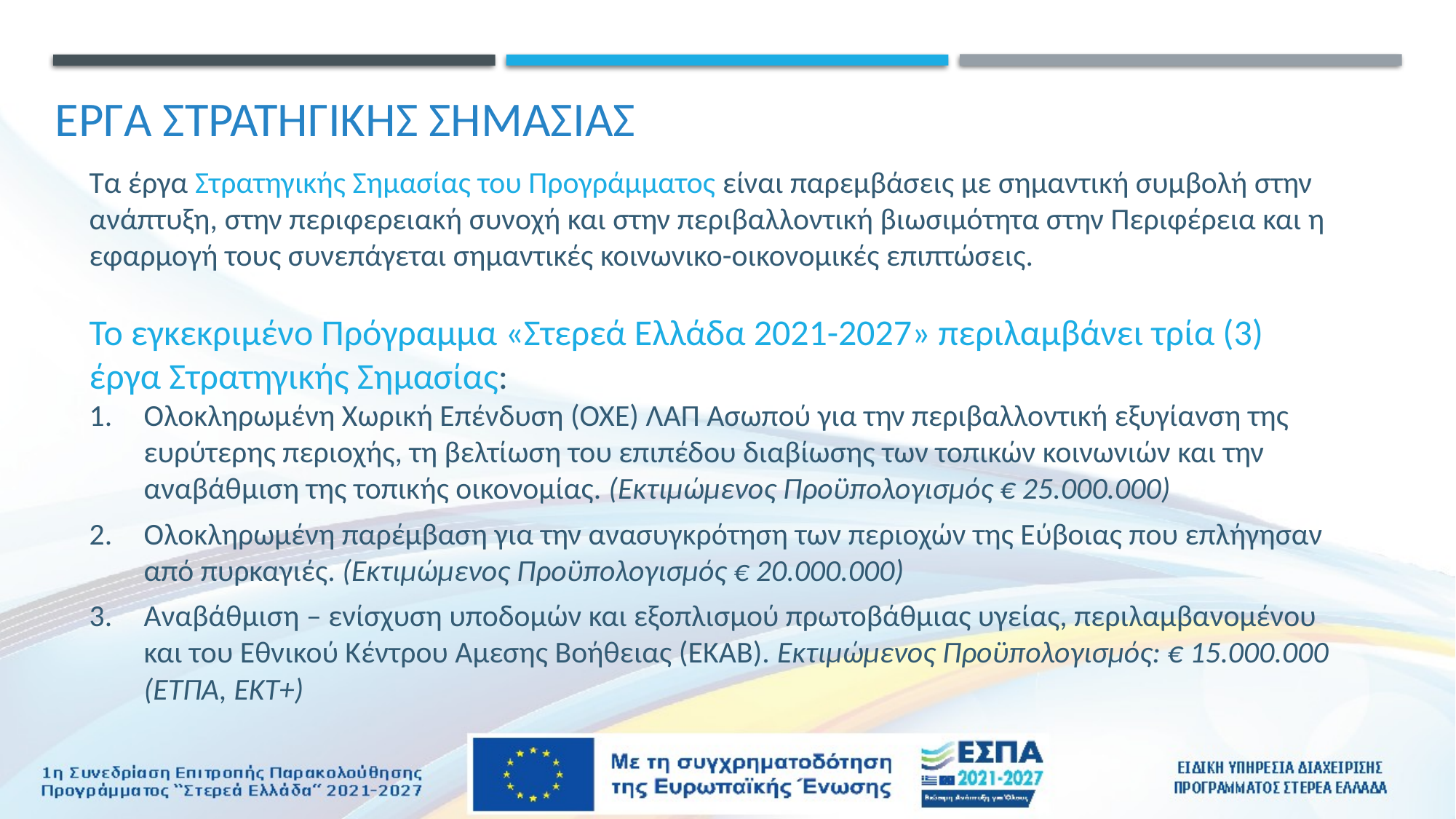

ΕΡΓΑ ΣΤΡΑΤΗΓΙΚΗΣ ΣΗΜΑΣΙΑΣ
Τα έργα Στρατηγικής Σημασίας του Προγράμματος είναι παρεμβάσεις με σημαντική συμβολή στην ανάπτυξη, στην περιφερειακή συνοχή και στην περιβαλλοντική βιωσιμότητα στην Περιφέρεια και η εφαρμογή τους συνεπάγεται σημαντικές κοινωνικο-οικονομικές επιπτώσεις.

Το εγκεκριμένο Πρόγραμμα «Στερεά Ελλάδα 2021-2027» περιλαμβάνει τρία (3) έργα Στρατηγικής Σημασίας:
Ολοκληρωμένη Χωρική Επένδυση (ΟΧΕ) ΛΑΠ Ασωπού για την περιβαλλοντική εξυγίανση της ευρύτερης περιοχής, τη βελτίωση του επιπέδου διαβίωσης των τοπικών κοινωνιών και την αναβάθμιση της τοπικής οικονομίας. (Εκτιμώμενος Προϋπολογισμός € 25.000.000)
Ολοκληρωμένη παρέμβαση για την ανασυγκρότηση των περιοχών της Εύβοιας που επλήγησαν από πυρκαγιές. (Εκτιμώμενος Προϋπολογισμός € 20.000.000)
Αναβάθμιση – ενίσχυση υποδομών και εξοπλισμού πρωτοβάθμιας υγείας, περιλαμβανομένου και του Εθνικού Κέντρου Αμεσης Βοήθειας (ΕΚΑΒ). Εκτιμώμενος Προϋπολογισμός: € 15.000.000 (ΕΤΠΑ, ΕΚΤ+)